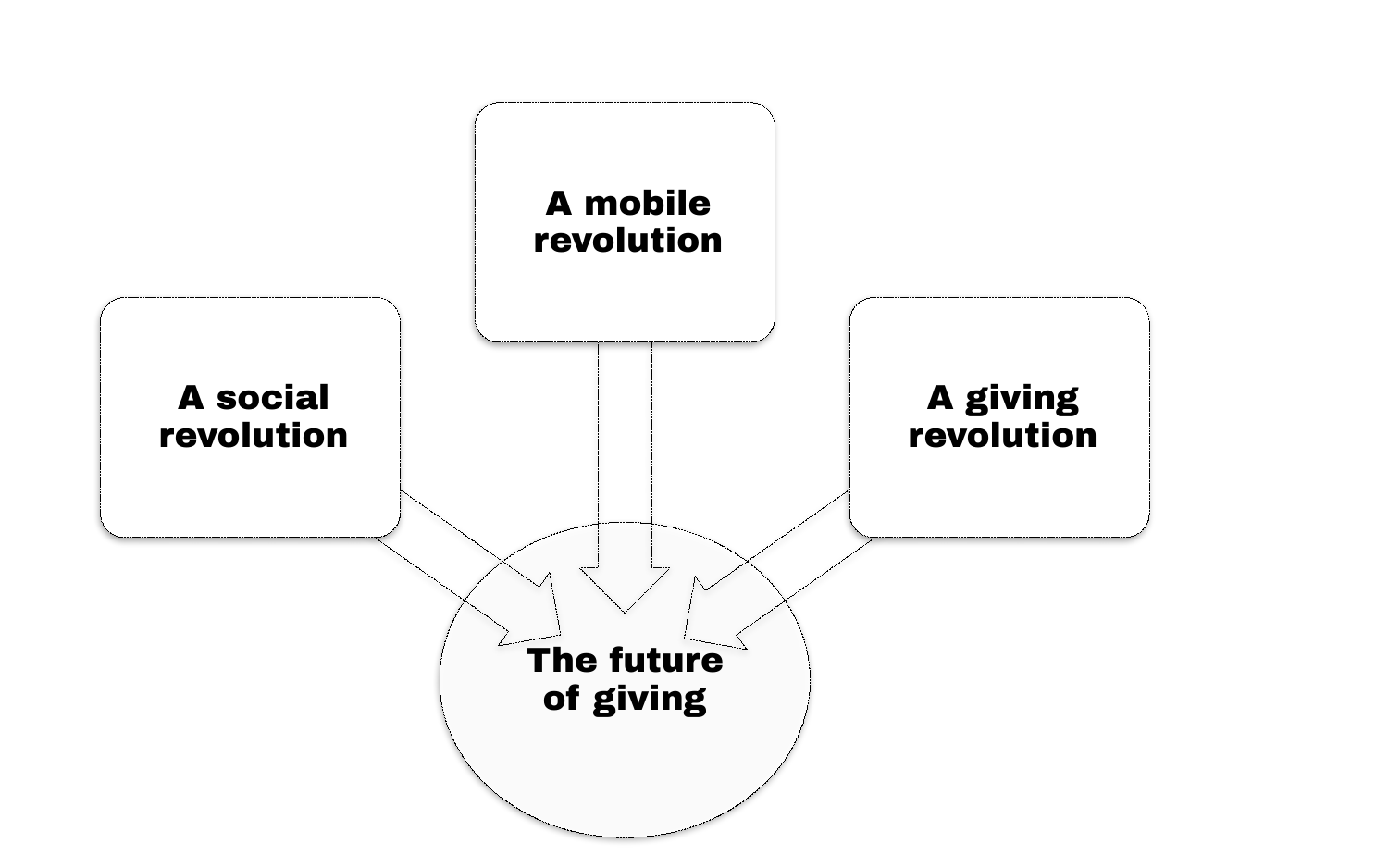

The future
of giving
A social revolution
A mobile revolution
A giving revolution